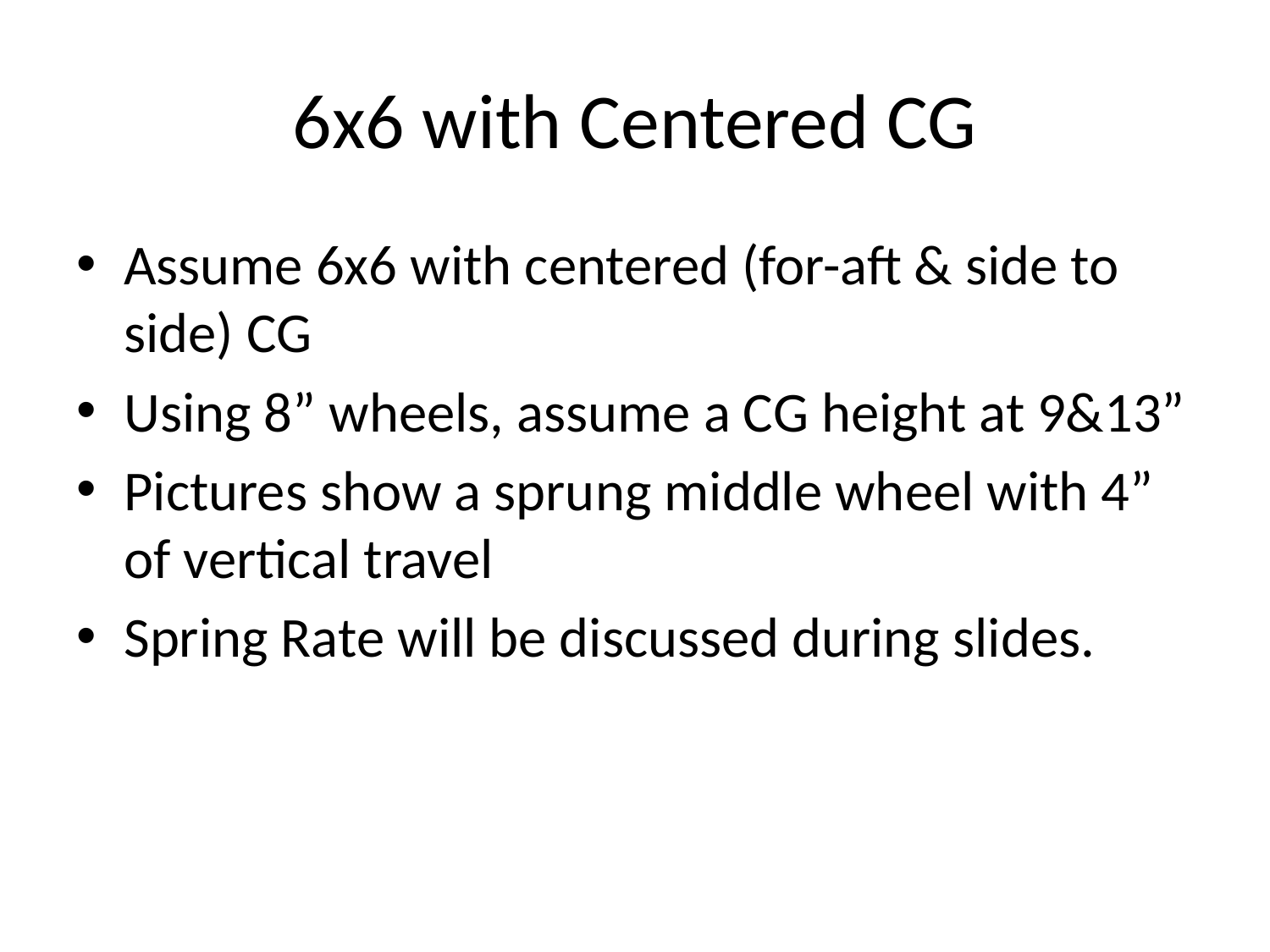

# 6x6 with Centered CG
Assume 6x6 with centered (for-aft & side to side) CG
Using 8” wheels, assume a CG height at 9&13”
Pictures show a sprung middle wheel with 4” of vertical travel
Spring Rate will be discussed during slides.